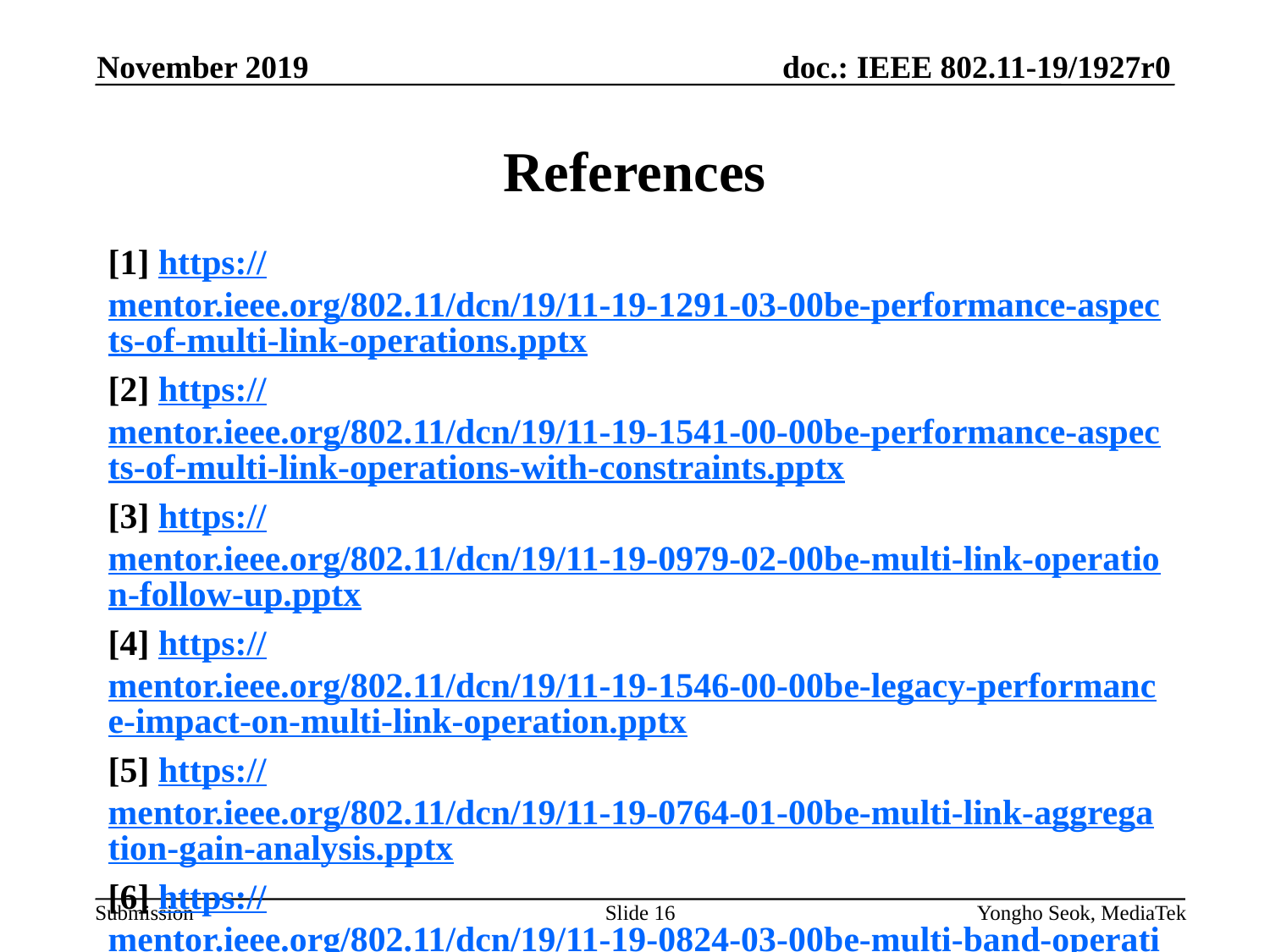

November 2019
# References
[1] https://mentor.ieee.org/802.11/dcn/19/11-19-1291-03-00be-performance-aspects-of-multi-link-operations.pptx
[2] https://mentor.ieee.org/802.11/dcn/19/11-19-1541-00-00be-performance-aspects-of-multi-link-operations-with-constraints.pptx
[3] https://mentor.ieee.org/802.11/dcn/19/11-19-0979-02-00be-multi-link-operation-follow-up.pptx
[4] https://mentor.ieee.org/802.11/dcn/19/11-19-1546-00-00be-legacy-performance-impact-on-multi-link-operation.pptx
[5] https://mentor.ieee.org/802.11/dcn/19/11-19-0764-01-00be-multi-link-aggregation-gain-analysis.pptx
[6] https://mentor.ieee.org/802.11/dcn/19/11-19-0824-03-00be-multi-band-operation-performance.pptx

Slide 16
Yongho Seok, MediaTek